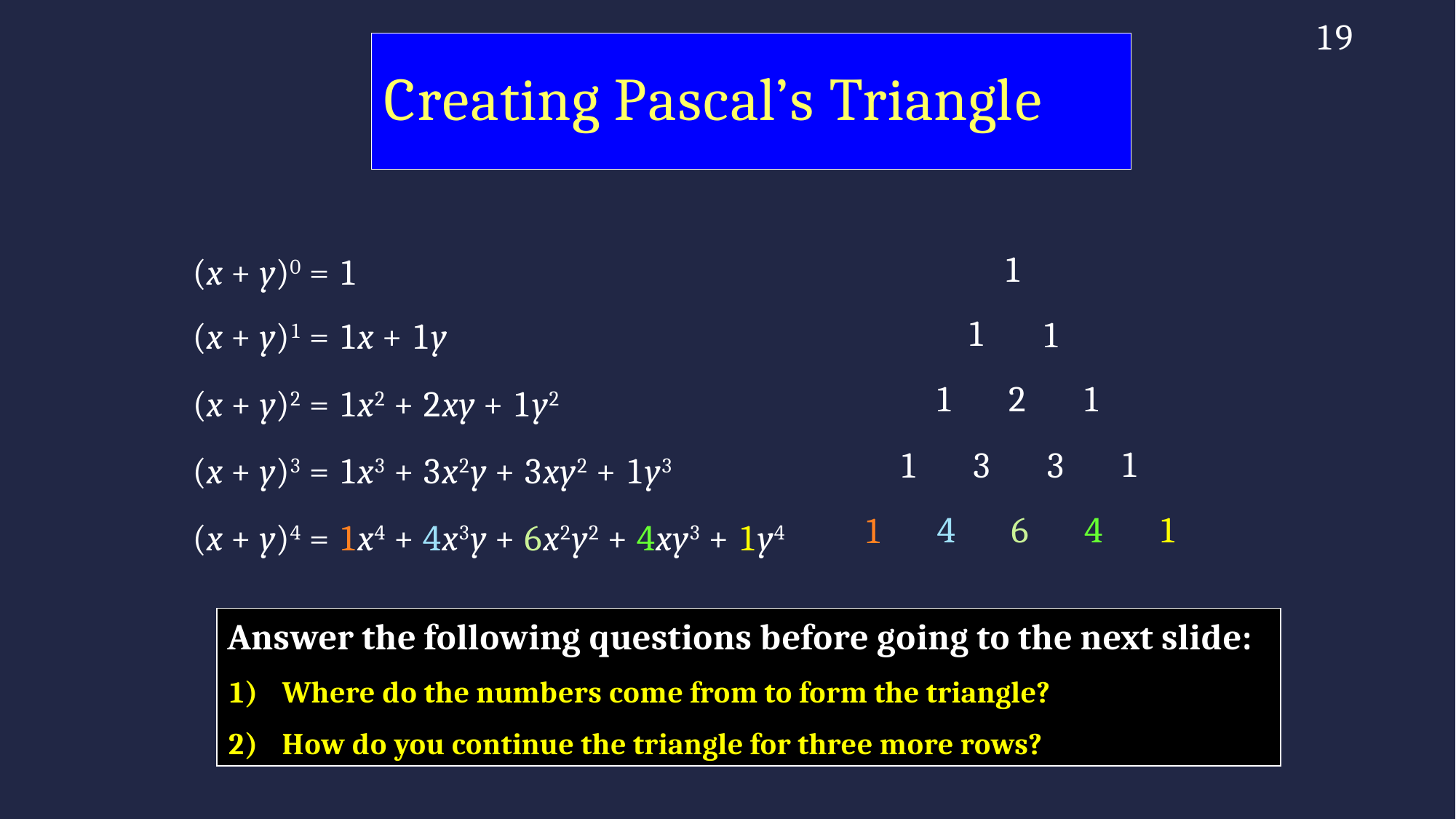

19
# Creating Pascal’s Triangle
1
(x + y)0 = 1
1
1
(x + y)1 = 1x + 1y
1
2
1
(x + y)2 = 1x2 + 2xy + 1y2
1
1
3
3
(x + y)3 = 1x3 + 3x2y + 3xy2 + 1y3
4
6
4
1
1
(x + y)4 = 1x4 + 4x3y + 6x2y2 + 4xy3 + 1y4
Answer the following questions before going to the next slide:
Where do the numbers come from to form the triangle?
How do you continue the triangle for three more rows?